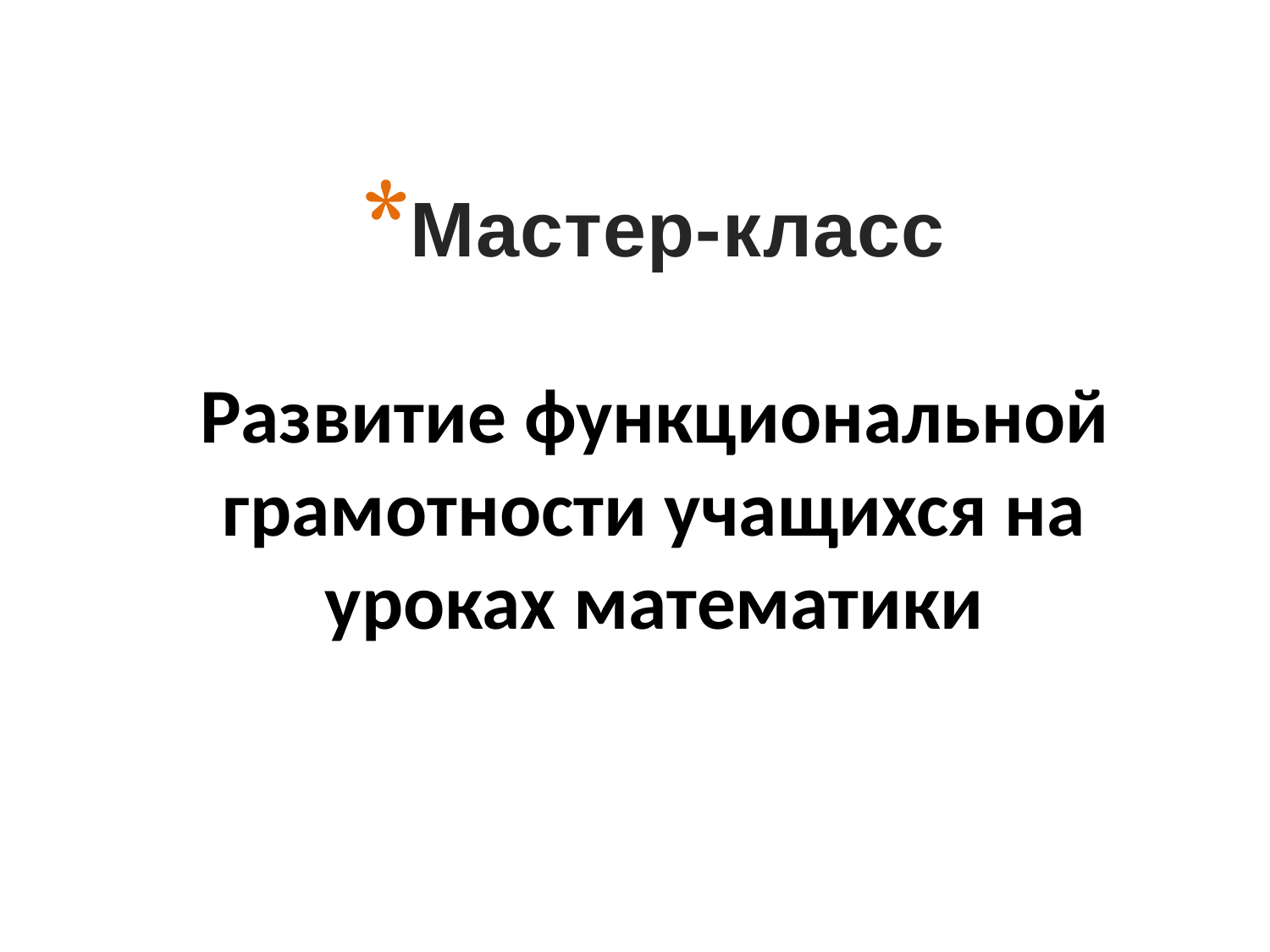

Мастер-класс
Развитие функциональной грамотности учащихся на уроках математики